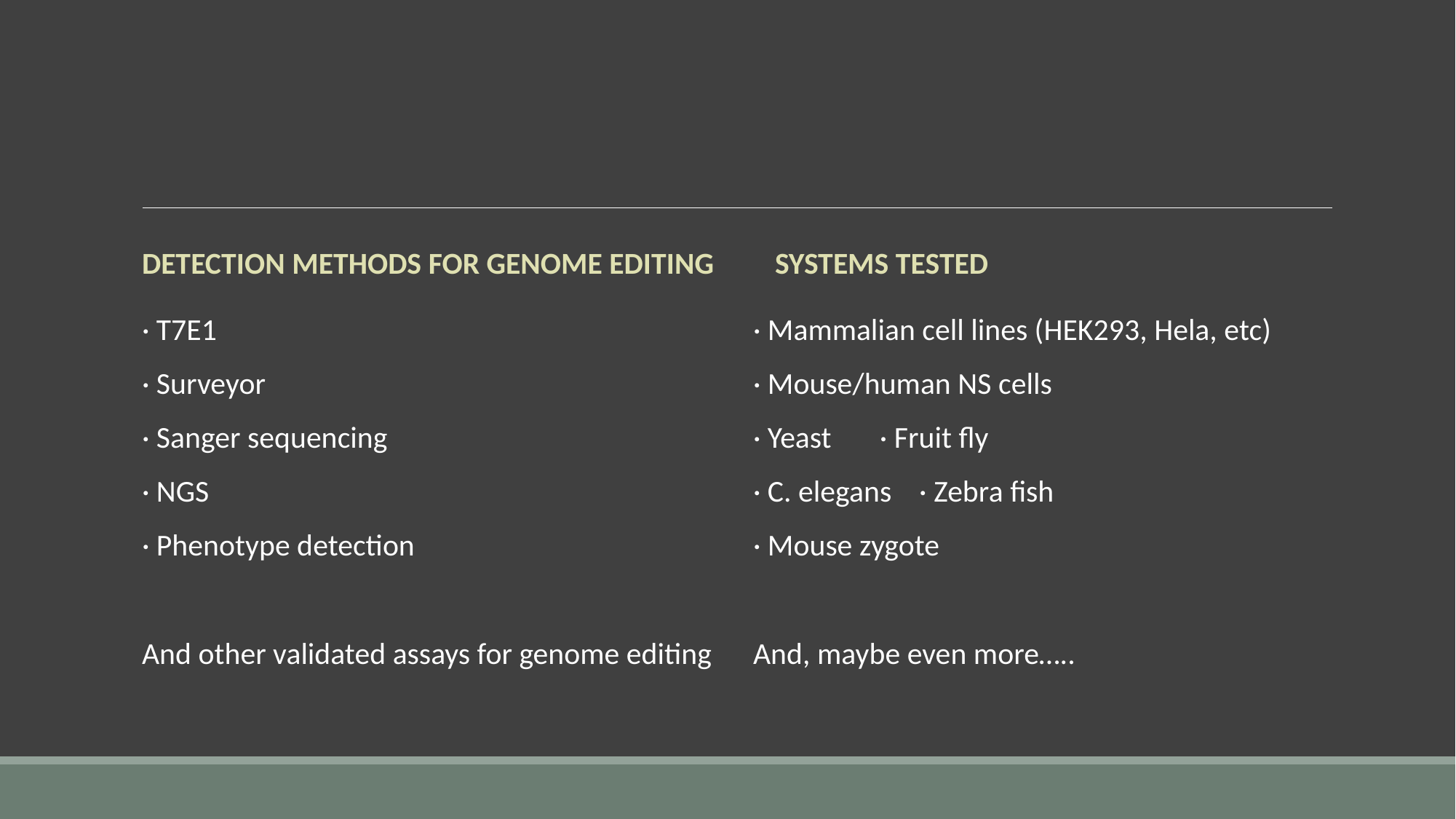

#
Detection Methods for Genome Editing
Systems tested
· T7E1
· Surveyor
· Sanger sequencing
· NGS
· Phenotype detection

And other validated assays for genome editing

· Mammalian cell lines (HEK293, Hela, etc)
· Mouse/human NS cells
· Yeast       · Fruit fly
· C. elegans    · Zebra fish
· Mouse zygote

And, maybe even more…..